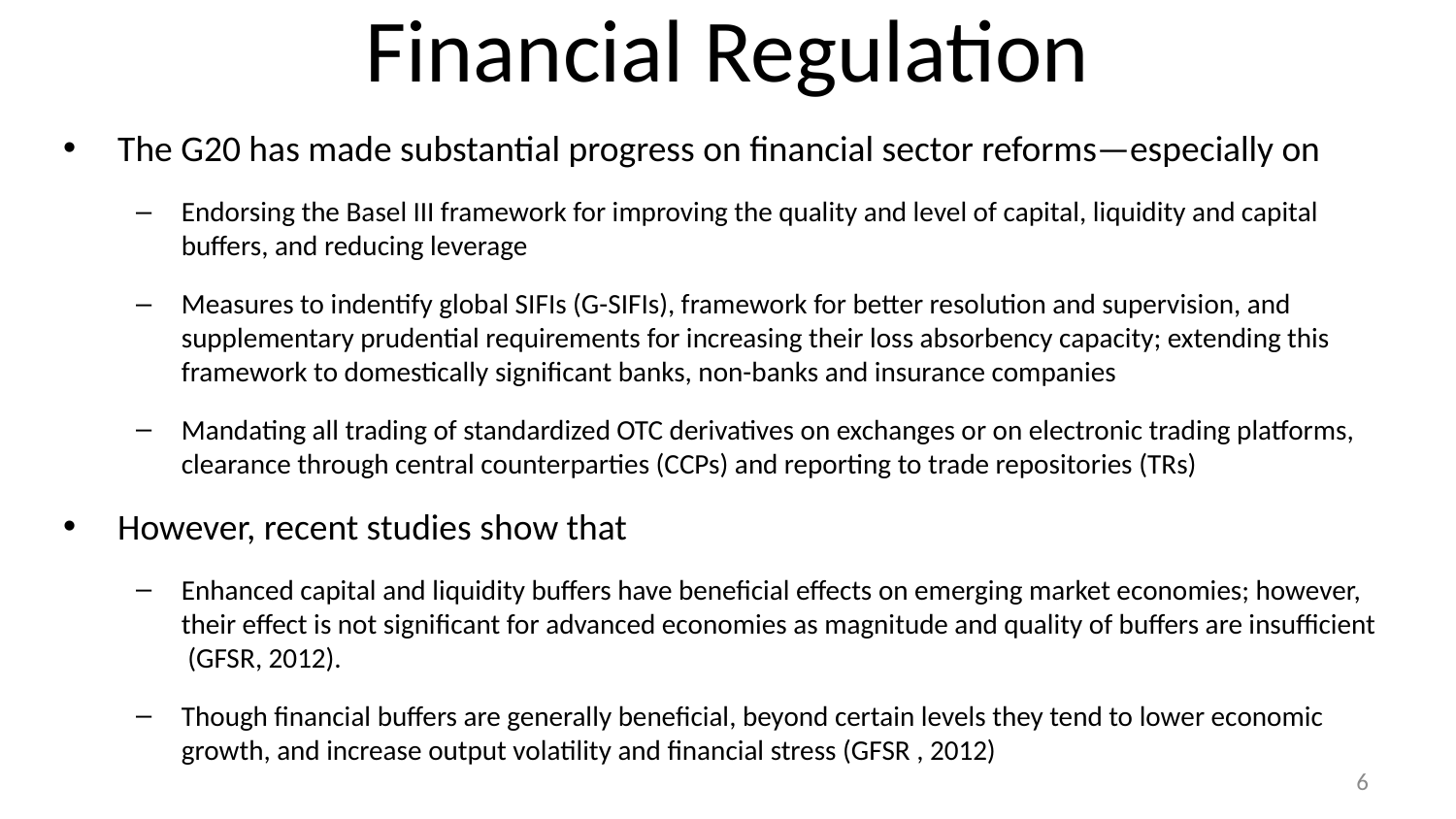

# Financial Regulation
The G20 has made substantial progress on financial sector reforms—especially on
Endorsing the Basel III framework for improving the quality and level of capital, liquidity and capital buffers, and reducing leverage
Measures to indentify global SIFIs (G-SIFIs), framework for better resolution and supervision, and supplementary prudential requirements for increasing their loss absorbency capacity; extending this framework to domestically significant banks, non-banks and insurance companies
Mandating all trading of standardized OTC derivatives on exchanges or on electronic trading platforms, clearance through central counterparties (CCPs) and reporting to trade repositories (TRs)
However, recent studies show that
Enhanced capital and liquidity buffers have beneficial effects on emerging market economies; however, their effect is not significant for advanced economies as magnitude and quality of buffers are insufficient  (GFSR, 2012).
Though financial buffers are generally beneficial, beyond certain levels they tend to lower economic growth, and increase output volatility and financial stress (GFSR , 2012)

6